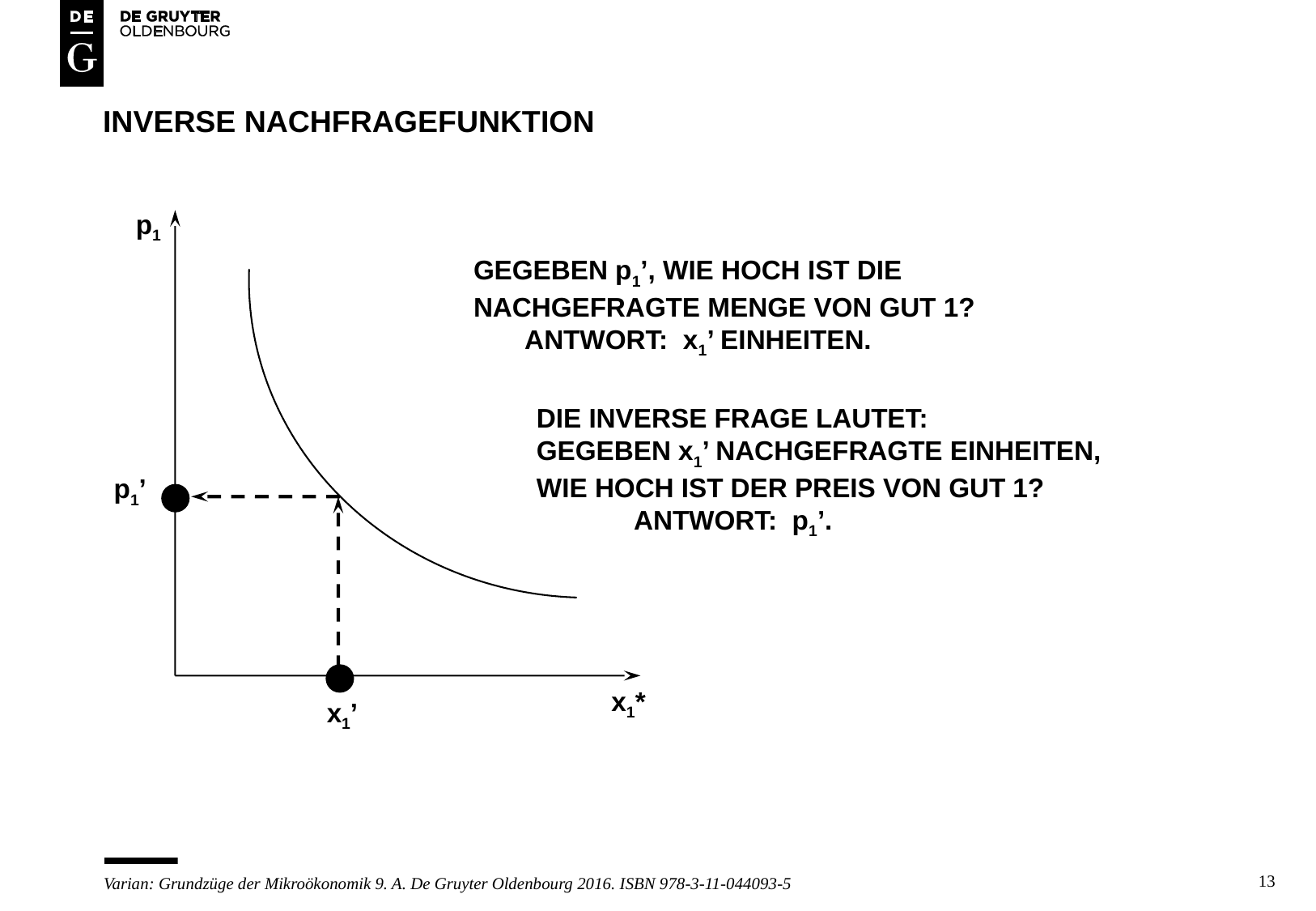

# Inverse Nachfragefunktion

p1

GEGEBEN p1’, WIE HOCH IST DIE
NACHGEFRAGTE MENGE VON GUT 1?
       ANTWORT:  x1’ EINHEITEN.

DIE INVERSE FRAGE LAUTET:
GEGEBEN x1’ NACHGEFRAGTE EINHEITEN, WIE HOCH IST DER PREIS VON GUT 1?
             ANTWORT:  p1’.
p1’

x1*
x1’
13
Varian: Grundzüge der Mikroökonomik 9. A. De Gruyter Oldenbourg 2016. ISBN 978-3-11-044093-5